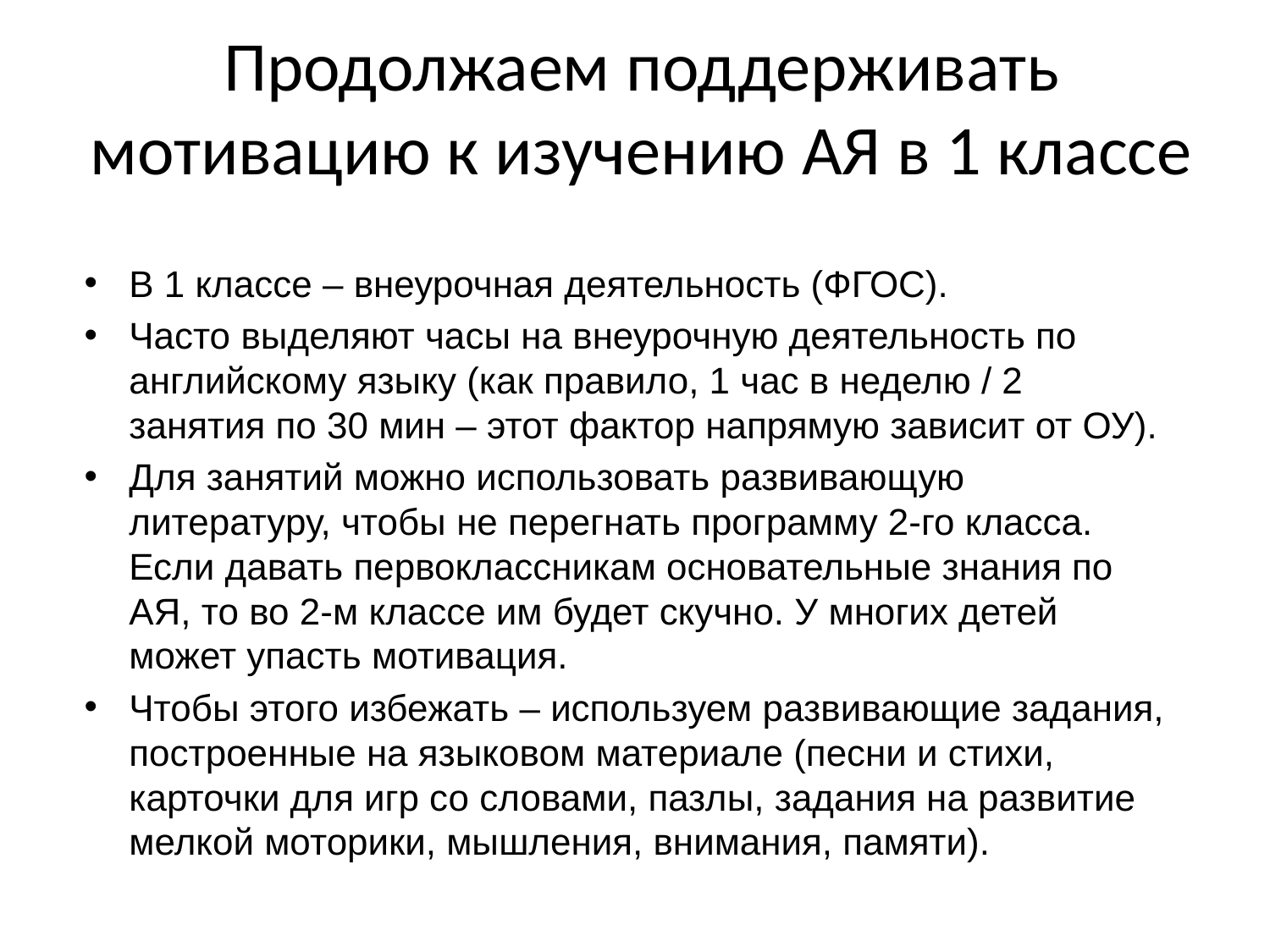

# Продолжаем поддерживать мотивацию к изучению АЯ в 1 классе
В 1 классе – внеурочная деятельность (ФГОС).
Часто выделяют часы на внеурочную деятельность по английскому языку (как правило, 1 час в неделю / 2 занятия по 30 мин – этот фактор напрямую зависит от ОУ).
Для занятий можно использовать развивающую литературу, чтобы не перегнать программу 2-го класса. Если давать первоклассникам основательные знания по АЯ, то во 2-м классе им будет скучно. У многих детей может упасть мотивация.
Чтобы этого избежать – используем развивающие задания, построенные на языковом материале (песни и стихи, карточки для игр со словами, пазлы, задания на развитие мелкой моторики, мышления, внимания, памяти).